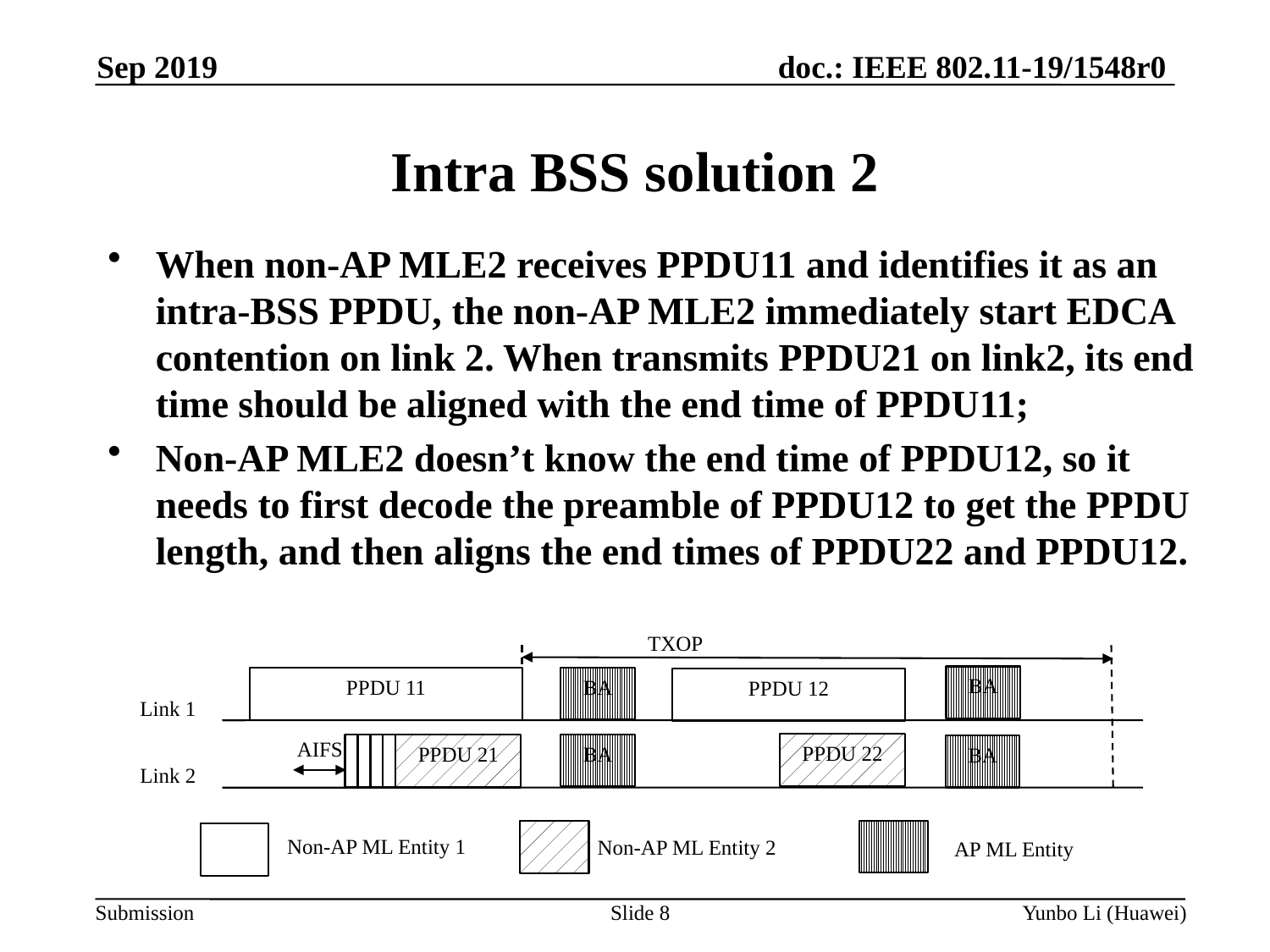

Sep 2019
Intra BSS solution 2
When non-AP MLE2 receives PPDU11 and identifies it as an intra-BSS PPDU, the non-AP MLE2 immediately start EDCA contention on link 2. When transmits PPDU21 on link2, its end time should be aligned with the end time of PPDU11;
Non-AP MLE2 doesn’t know the end time of PPDU12, so it needs to first decode the preamble of PPDU12 to get the PPDU length, and then aligns the end times of PPDU22 and PPDU12.
TXOP
BA
PPDU 11
BA
PPDU 12
Link 1
AIFS
PPDU 22
BA

PPDU 21
BA
Link 2

Non-AP ML Entity 1
Non-AP ML Entity 2
AP ML Entity
Slide 8
Yunbo Li (Huawei)